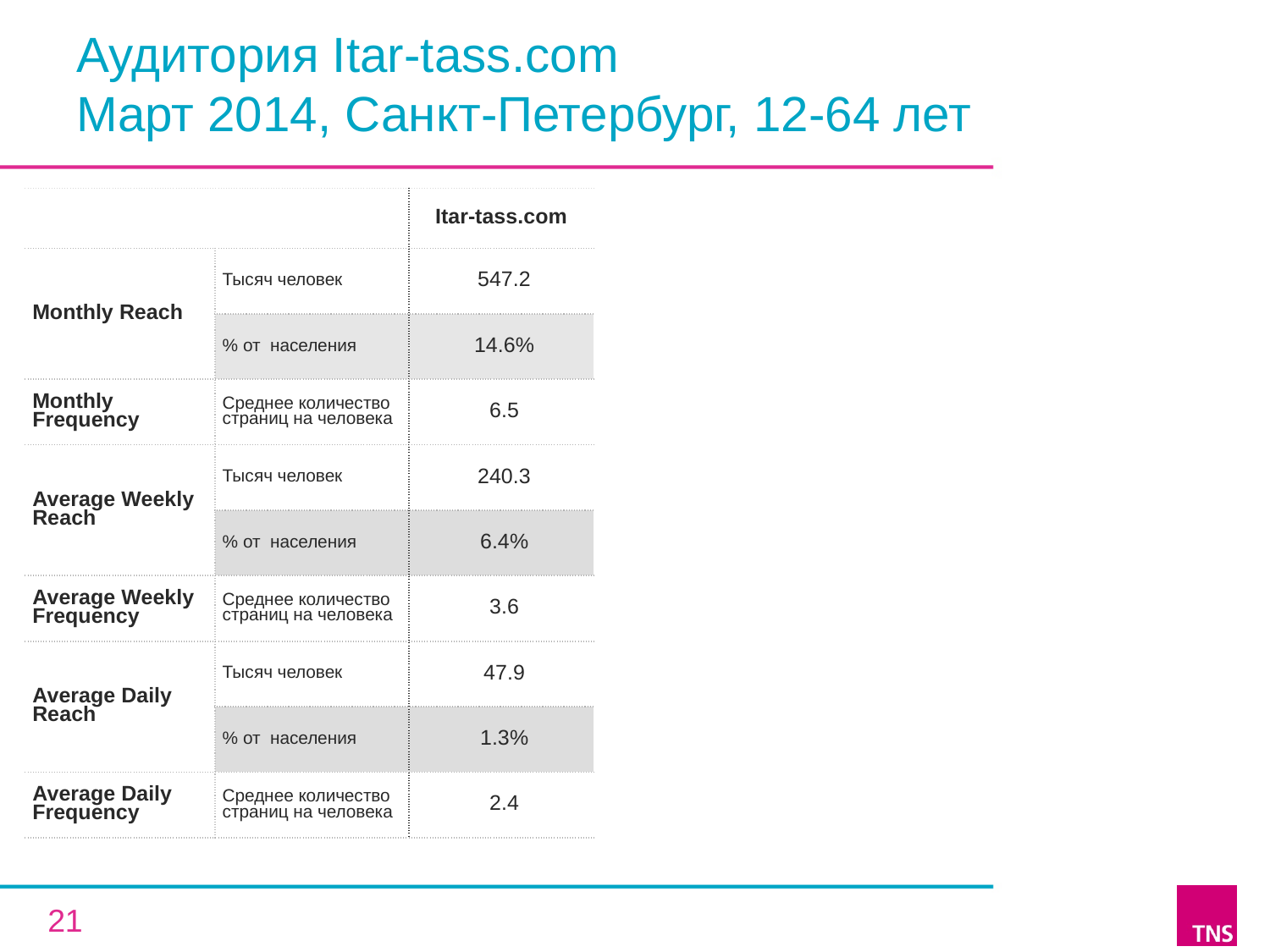

# Аудитория Itar-tass.com Март 2014, Санкт-Петербург, 12-64 лет
|  |  | Itar-tass.com |
| --- | --- | --- |
| Monthly Reach | Тысяч человек | 547.2 |
|  | % от населения | 14.6% |
| Monthly Frequency | Среднее количество страниц на человека | 6.5 |
| Average Weekly Reach | Тысяч человек | 240.3 |
|  | % от населения | 6.4% |
| Average Weekly Frequency | Среднее количество страниц на человека | 3.6 |
| Average Daily Reach | Тысяч человек | 47.9 |
|  | % от населения | 1.3% |
| Average Daily Frequency | Среднее количество страниц на человека | 2.4 |

21